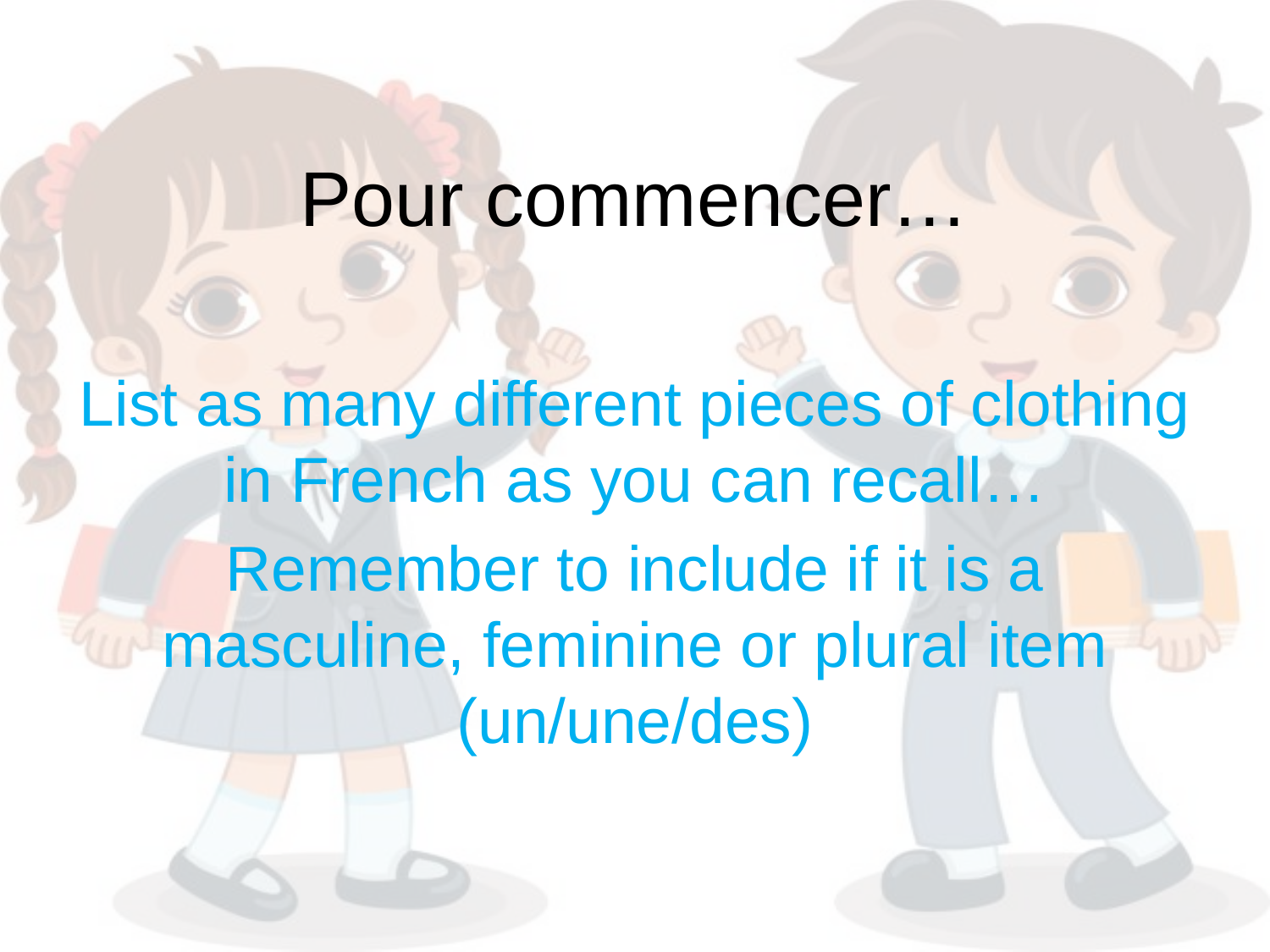

# Pour commencer…
List as many different pieces of clothing in French as you can recall…
Remember to include if it is a masculine, feminine or plural item (un/une/des)